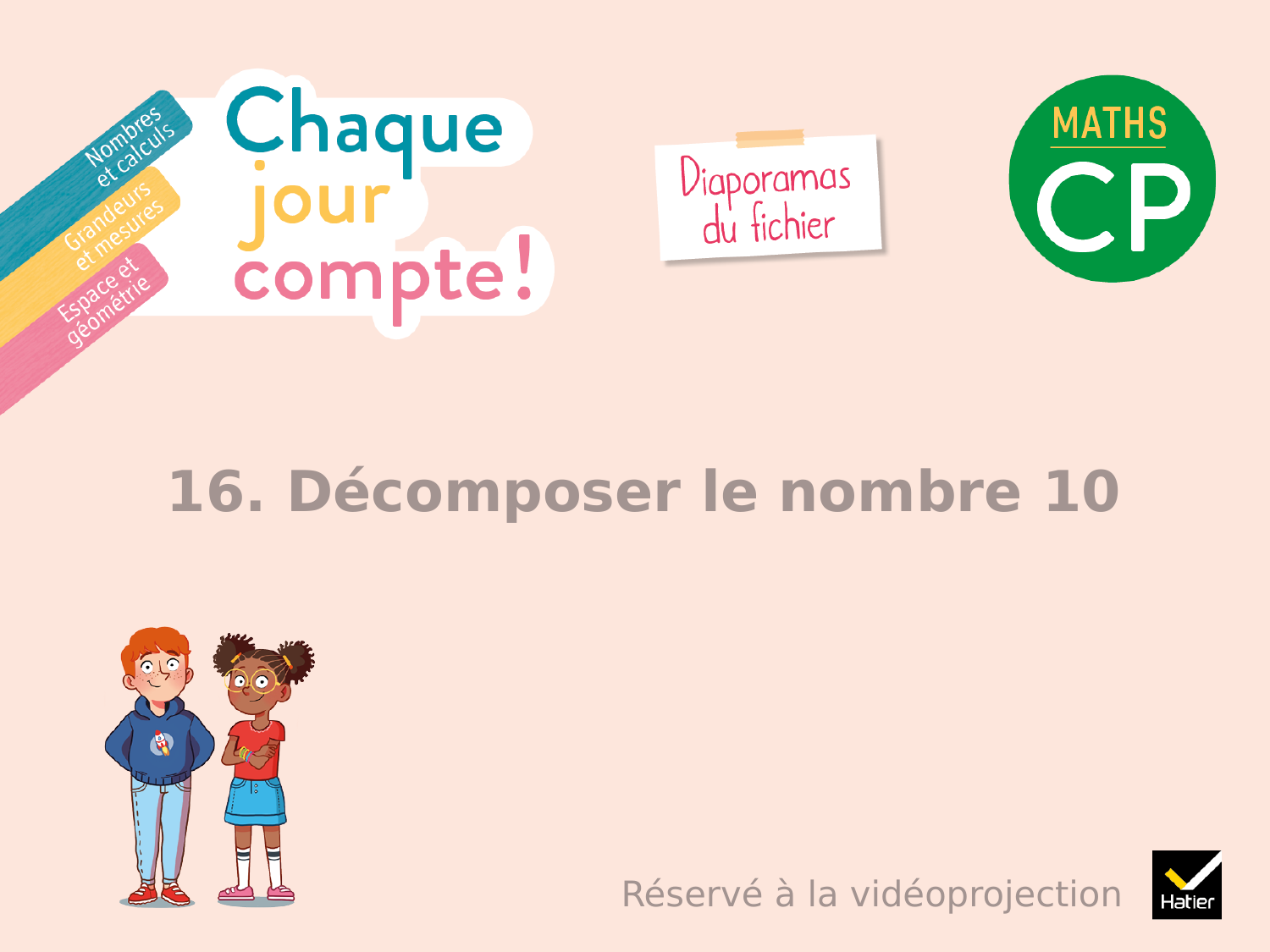

# 16. Décomposer le nombre 10
Réservé à la vidéoprojection